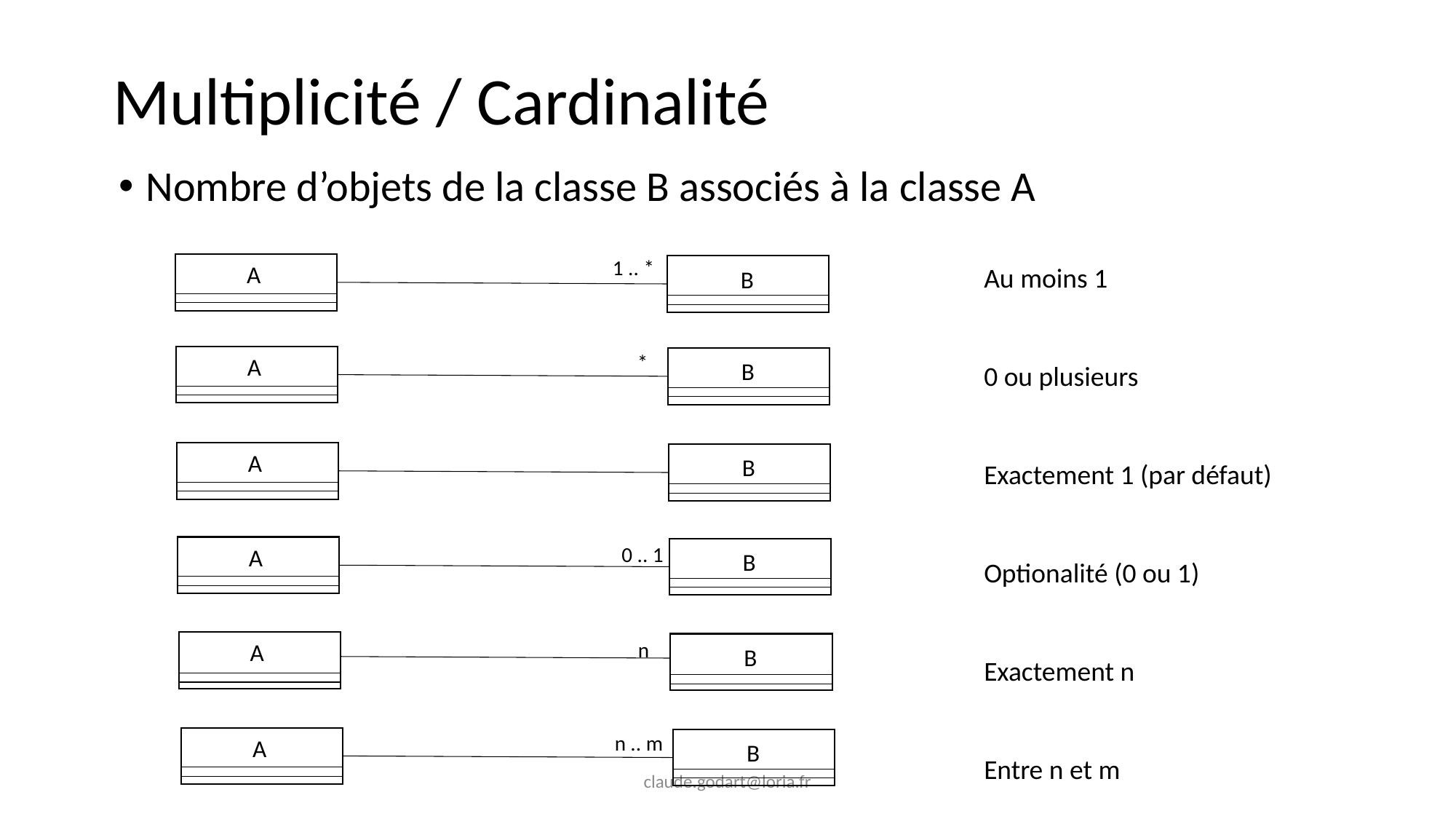

# Multiplicité / Cardinalité
Nombre d’objets de la classe B associés à la classe A

1 .. *
A

Au moins 1

0 ou plusieurs

Exactement 1 (par défaut)

Optionalité (0 ou 1)

Exactement n

Entre n et m

B
   *
A

B
A

B
   0 .. 1
A

B
n
A

B
n .. m
A

B
claude.godart@loria.fr